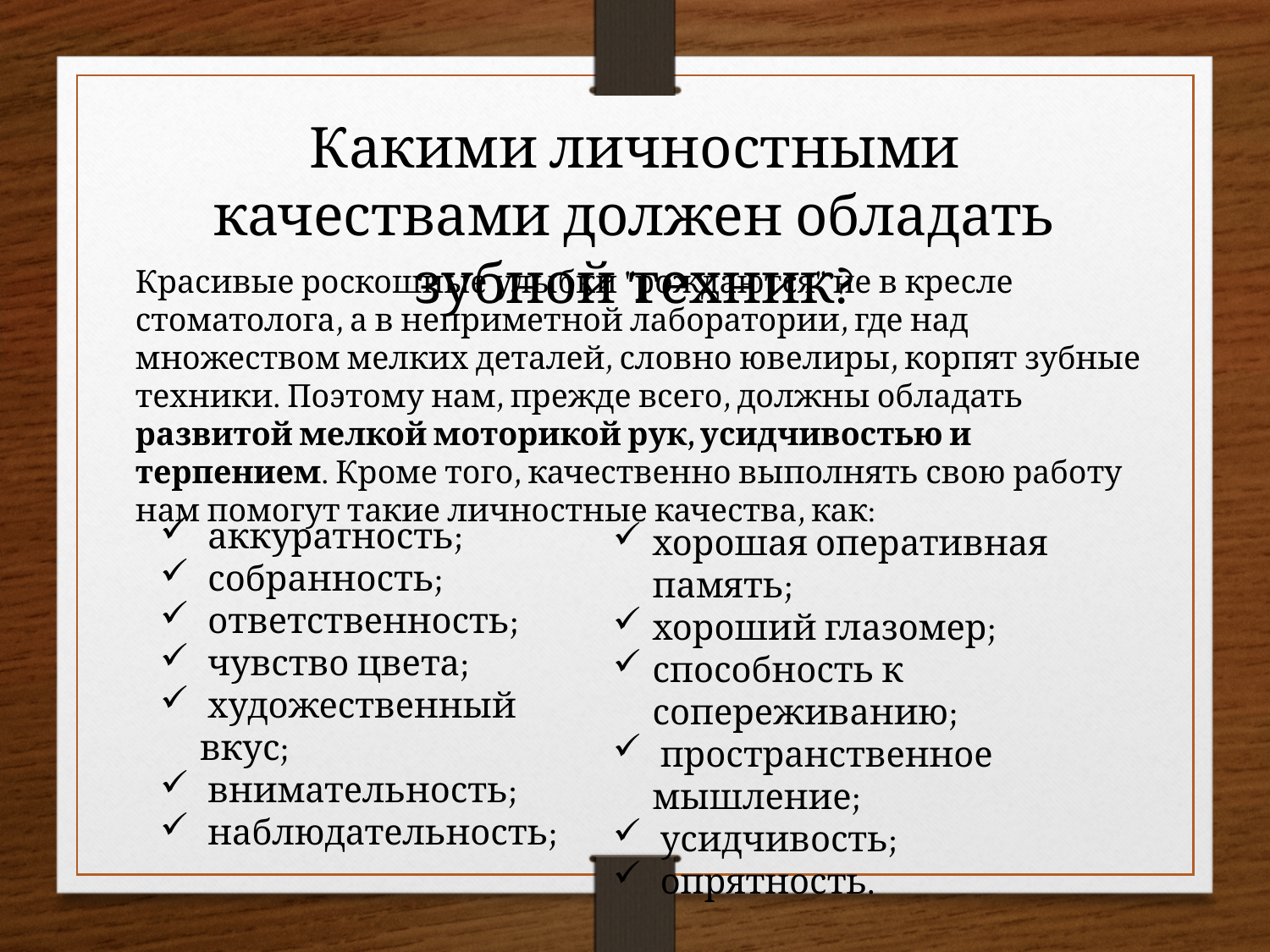

Какими личностными качествами должен обладать зубной техник?
Красивые роскошные улыбки "рождаются" не в кресле стоматолога, а в неприметной лаборатории, где над множеством мелких деталей, словно ювелиры, корпят зубные техники. Поэтому нам, прежде всего, должны обладать развитой мелкой моторикой рук, усидчивостью и терпением. Кроме того, качественно выполнять свою работу нам помогут такие личностные качества, как:
 аккуратность;
 собранность;
 ответственность;
 чувство цвета;
 художественный вкус;
 внимательность;
 наблюдательность;

хорошая оперативная память;
хороший глазомер;
способность к сопереживанию;
 пространственное мышление;
 усидчивость;
 опрятность.